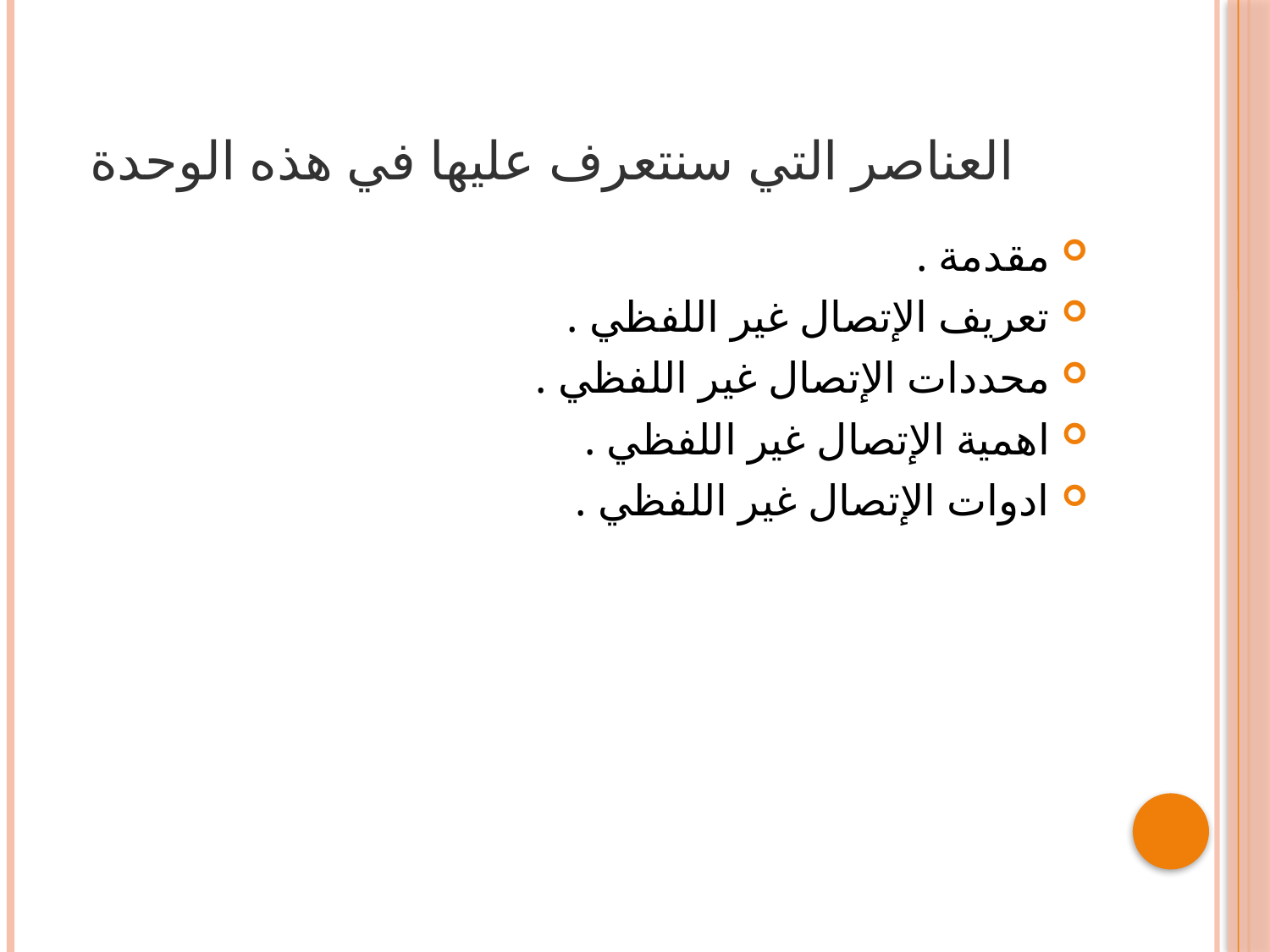

# العناصر التي سنتعرف عليها في هذه الوحدة
مقدمة .
تعريف الإتصال غير اللفظي .
محددات الإتصال غير اللفظي .
اهمية الإتصال غير اللفظي .
ادوات الإتصال غير اللفظي .